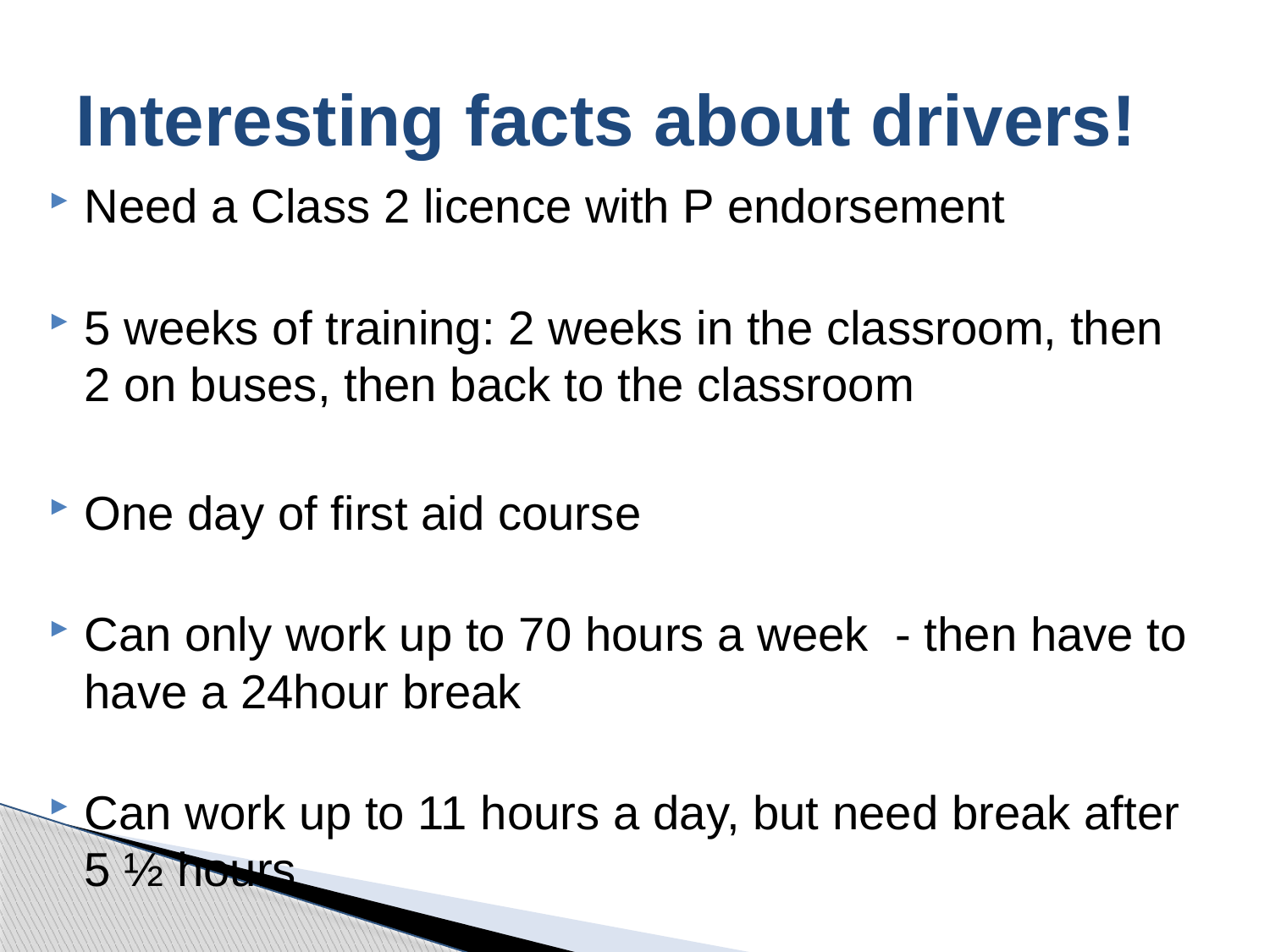

# Interesting facts about drivers!
Need a Class 2 licence with P endorsement
5 weeks of training: 2 weeks in the classroom, then 2 on buses, then back to the classroom

One day of first aid course
Can only work up to 70 hours a week  - then have to have a 24hour break
Can work up to 11 hours a day, but need break after 5 ½ hours